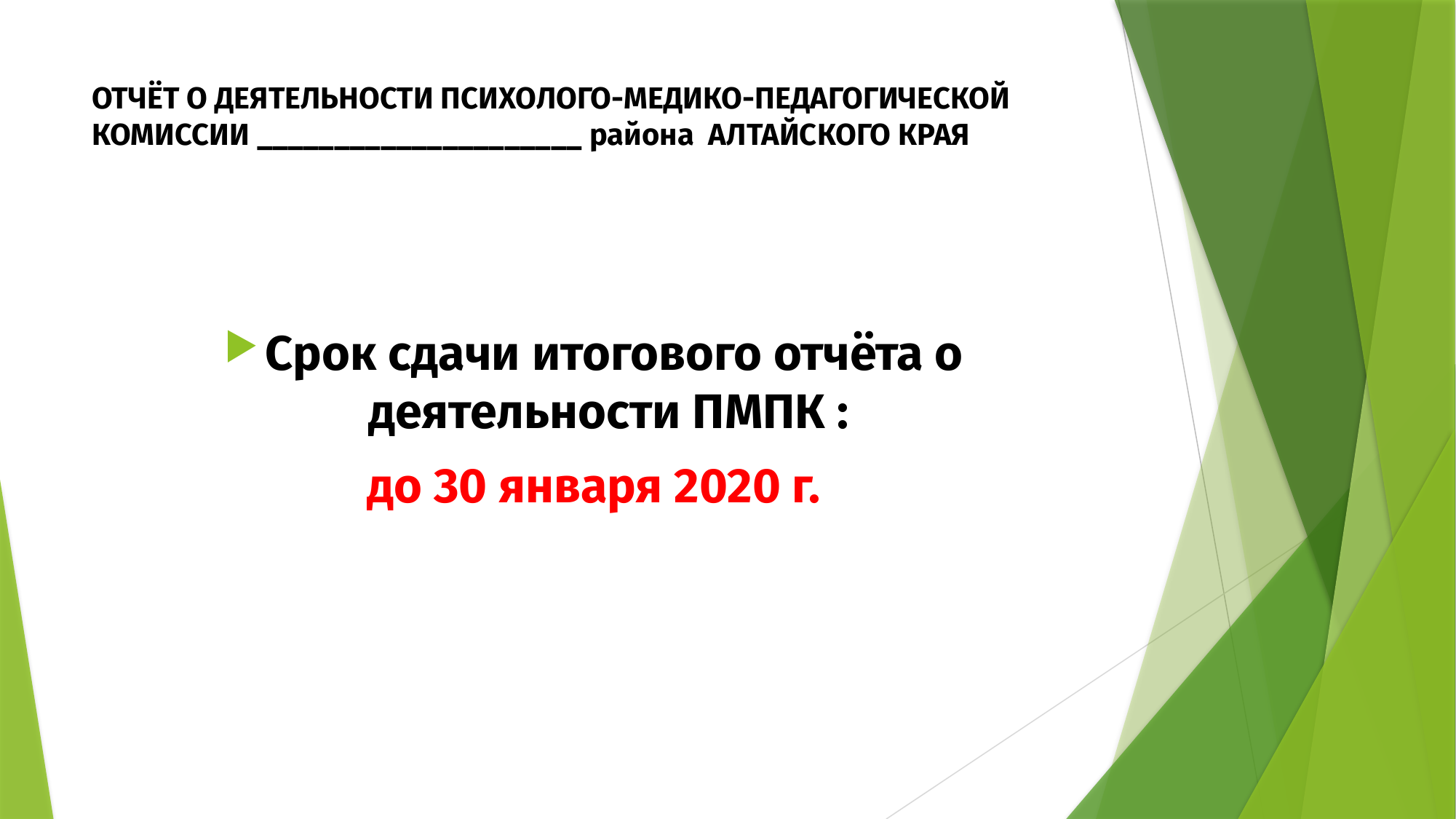

# ОТЧЁТ О ДЕЯТЕЛЬНОСТИ ПСИХОЛОГО-МЕДИКО-ПЕДАГОГИЧЕСКОЙ КОМИССИИ _____________________ района  АЛТАЙСКОГО КРАЯ

Срок сдачи итогового отчёта о деятельности ПМПК :
до 30 января 2020 г.